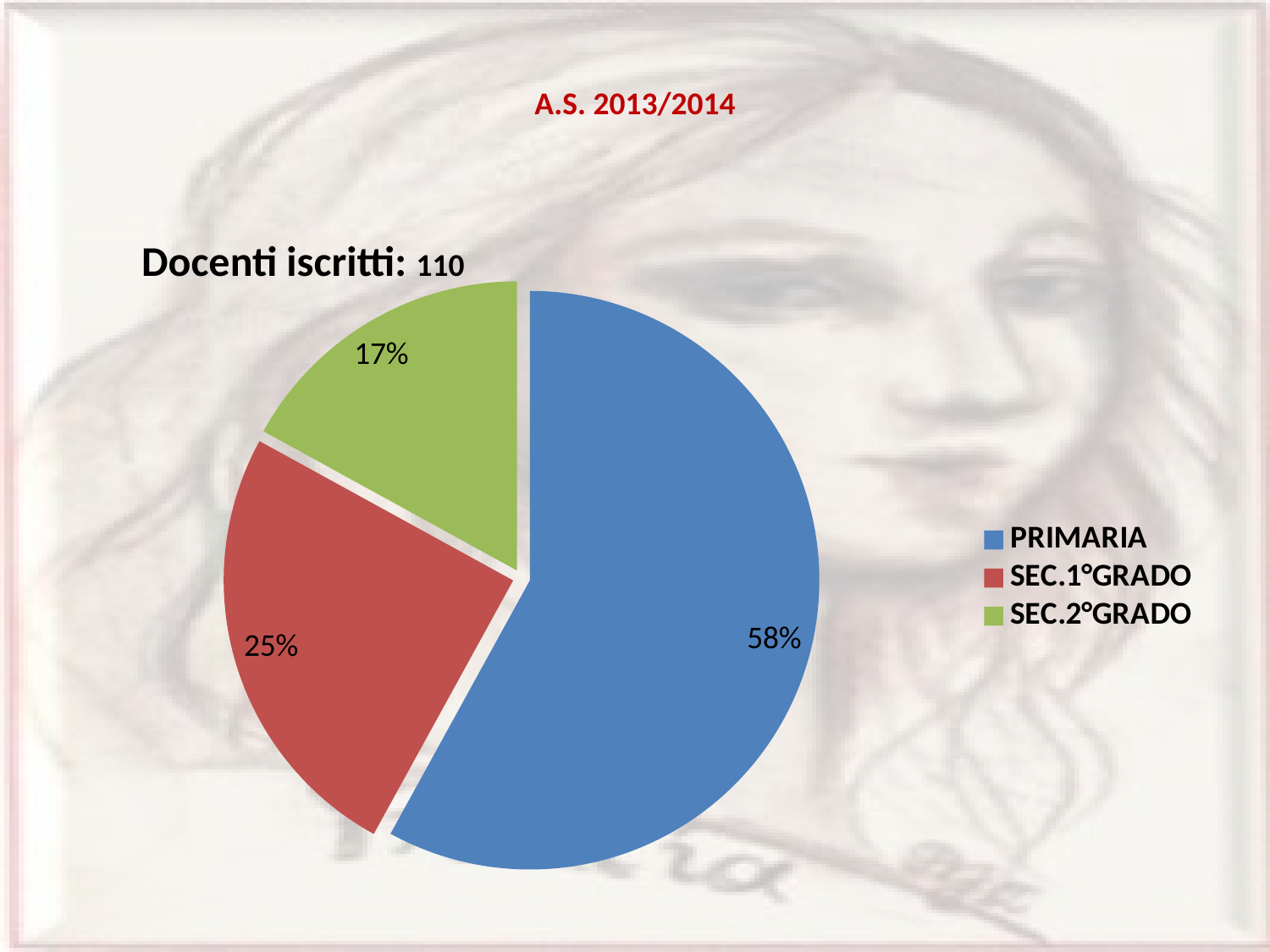

# a.s. 2013/2014
Docenti iscritti: 110

### Chart

| Category |  |
|---|---|
| PRIMARIA | 0.5800000000000001 |
| SEC.1°GRADO | 0.25 |
| SEC.2°GRADO | 0.17 |